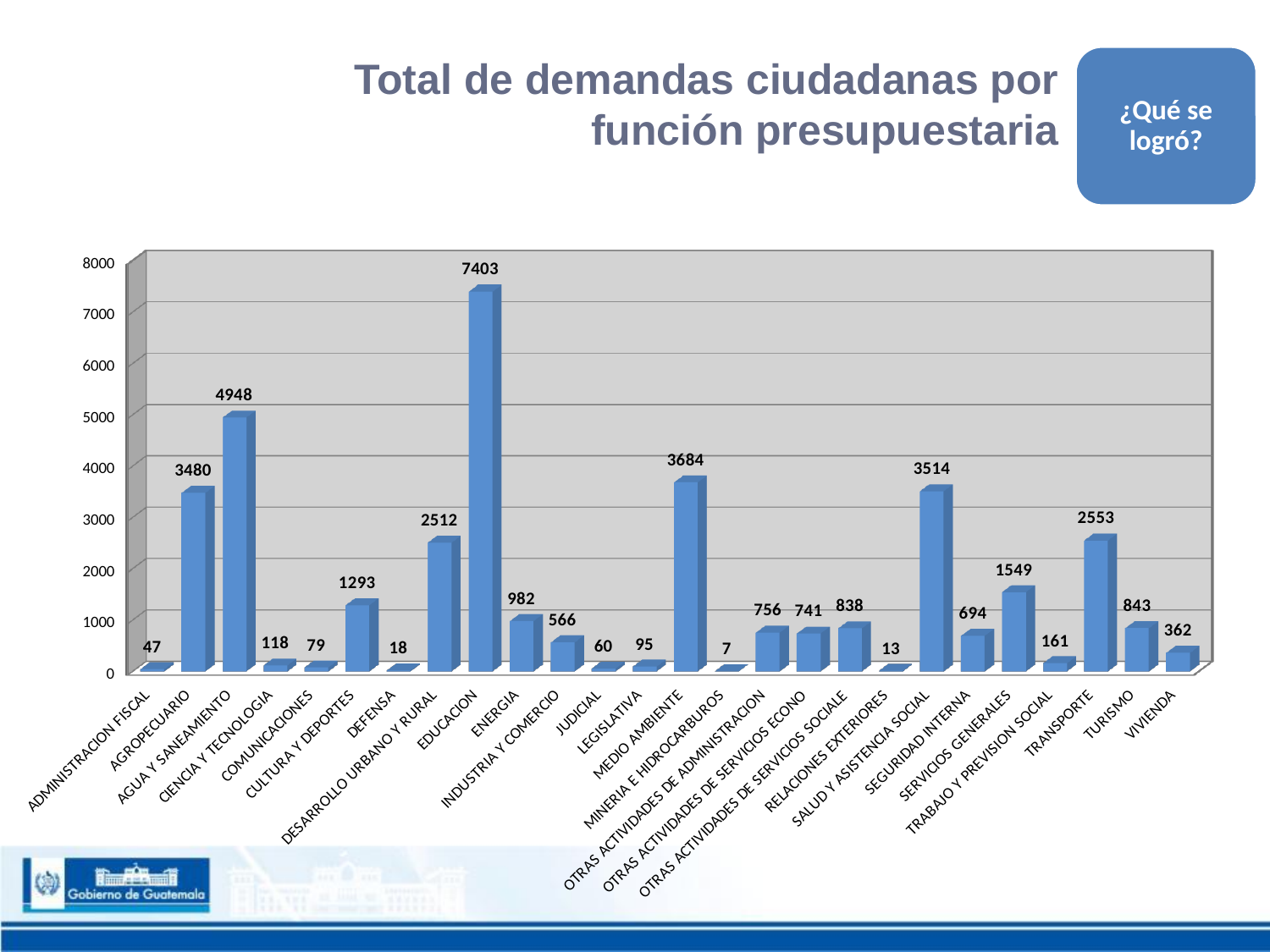

Total de demandas ciudadanas por función presupuestaria

¿Qué se logró?

[unsupported chart]